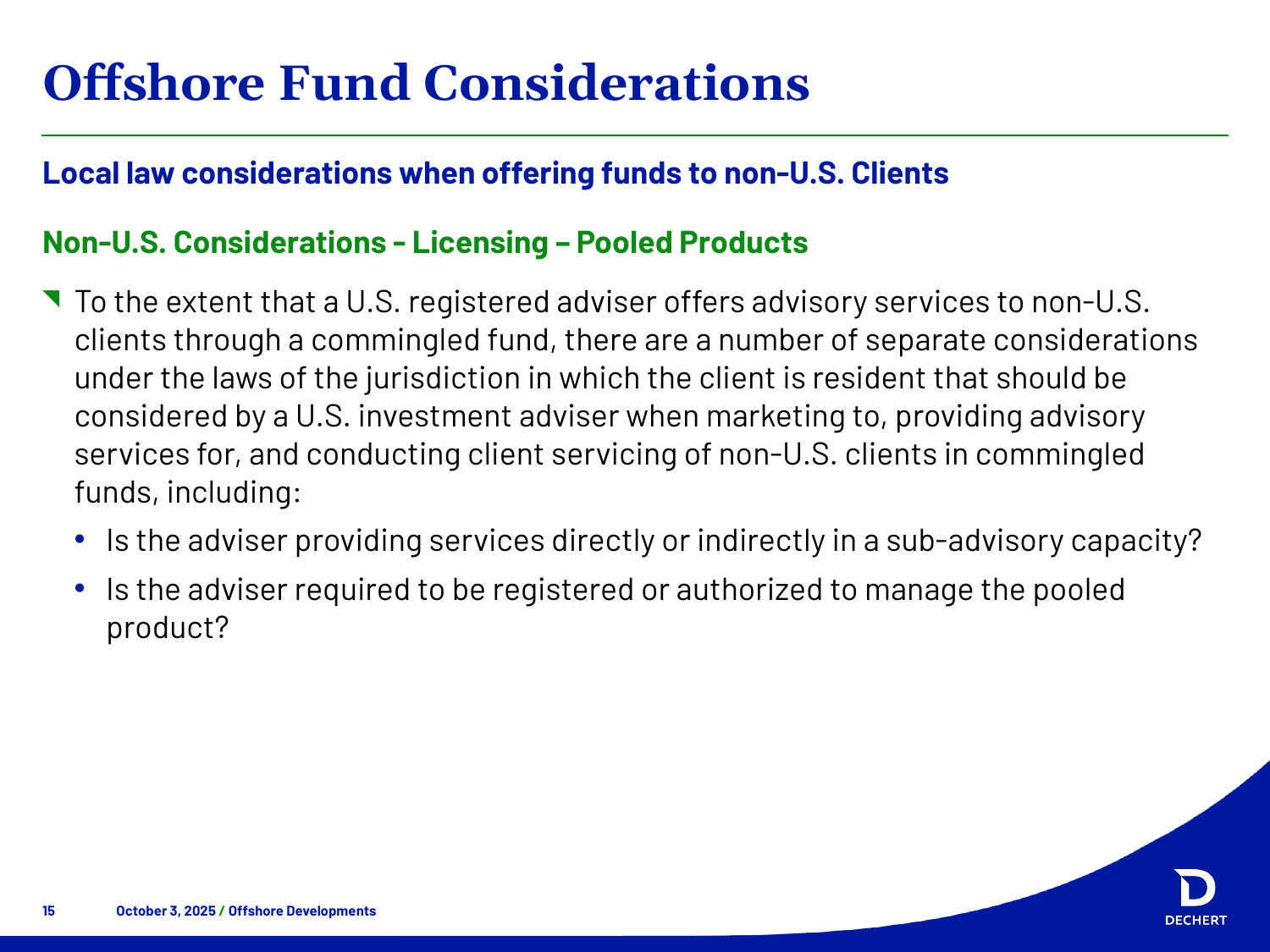

# Offshore Fund Considerations
Local law considerations when offering funds to non-U.S. Clients
Non-U.S. Considerations - Licensing – Pooled Products
To the extent that a U.S. registered adviser offers advisory services to non-U.S. clients through a commingled fund, there are a number of separate considerations under the laws of the jurisdiction in which the client is resident that should be considered by a U.S. investment adviser when marketing to, providing advisory services for, and conducting client servicing of non-U.S. clients in commingled funds, including:
Is the adviser providing services directly or indirectly in a sub-advisory capacity?
Is the adviser required to be registered or authorized to manage the pooled product?
15
15
October 3, 2025 / Offshore Developments